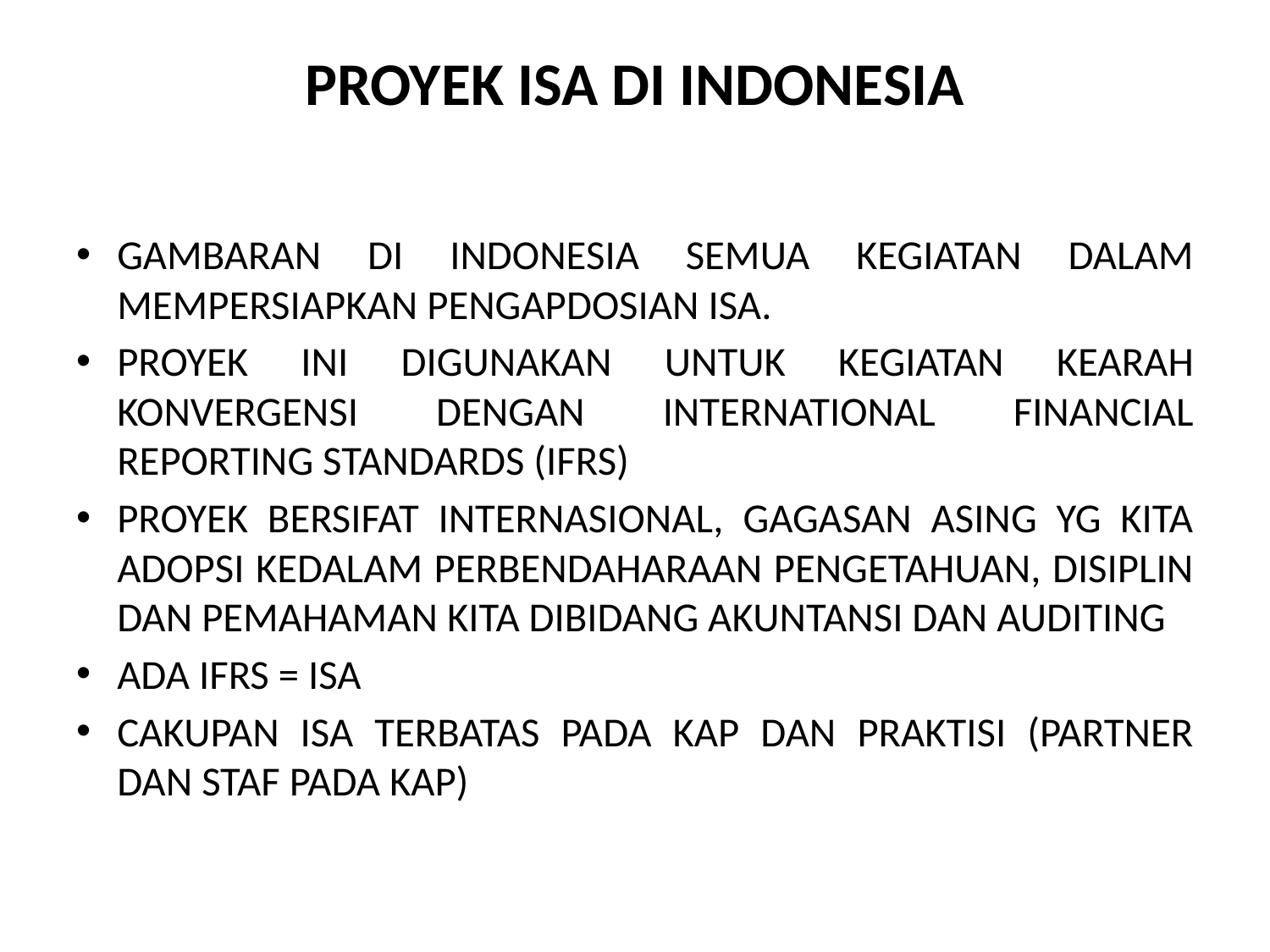

# PROYEK ISA DI INDONESIA
GAMBARAN DI INDONESIA SEMUA KEGIATAN DALAM MEMPERSIAPKAN PENGAPDOSIAN ISA.
PROYEK INI DIGUNAKAN UNTUK KEGIATAN KEARAH KONVERGENSI DENGAN INTERNATIONAL FINANCIAL REPORTING STANDARDS (IFRS)
PROYEK BERSIFAT INTERNASIONAL, GAGASAN ASING YG KITA ADOPSI KEDALAM PERBENDAHARAAN PENGETAHUAN, DISIPLIN DAN PEMAHAMAN KITA DIBIDANG AKUNTANSI DAN AUDITING
ADA IFRS = ISA
CAKUPAN ISA TERBATAS PADA KAP DAN PRAKTISI (PARTNER DAN STAF PADA KAP)